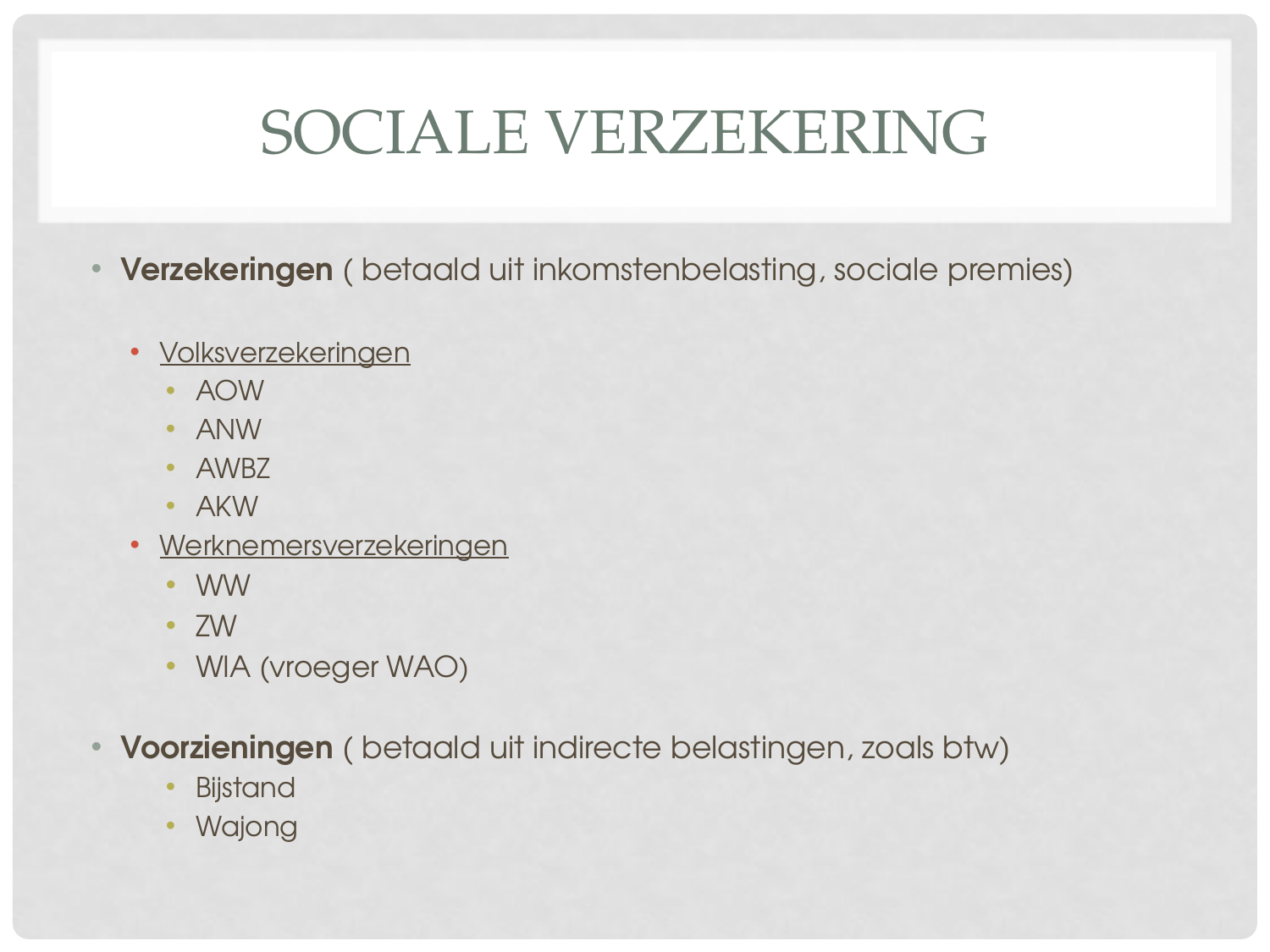

# Sociale verzekering
Verzekeringen ( betaald uit inkomstenbelasting, sociale premies)

Volksverzekeringen
AOW
ANW
AWBZ
AKW
Werknemersverzekeringen
WW
ZW
WIA (vroeger WAO)

Voorzieningen ( betaald uit indirecte belastingen, zoals btw)
Bijstand
Wajong